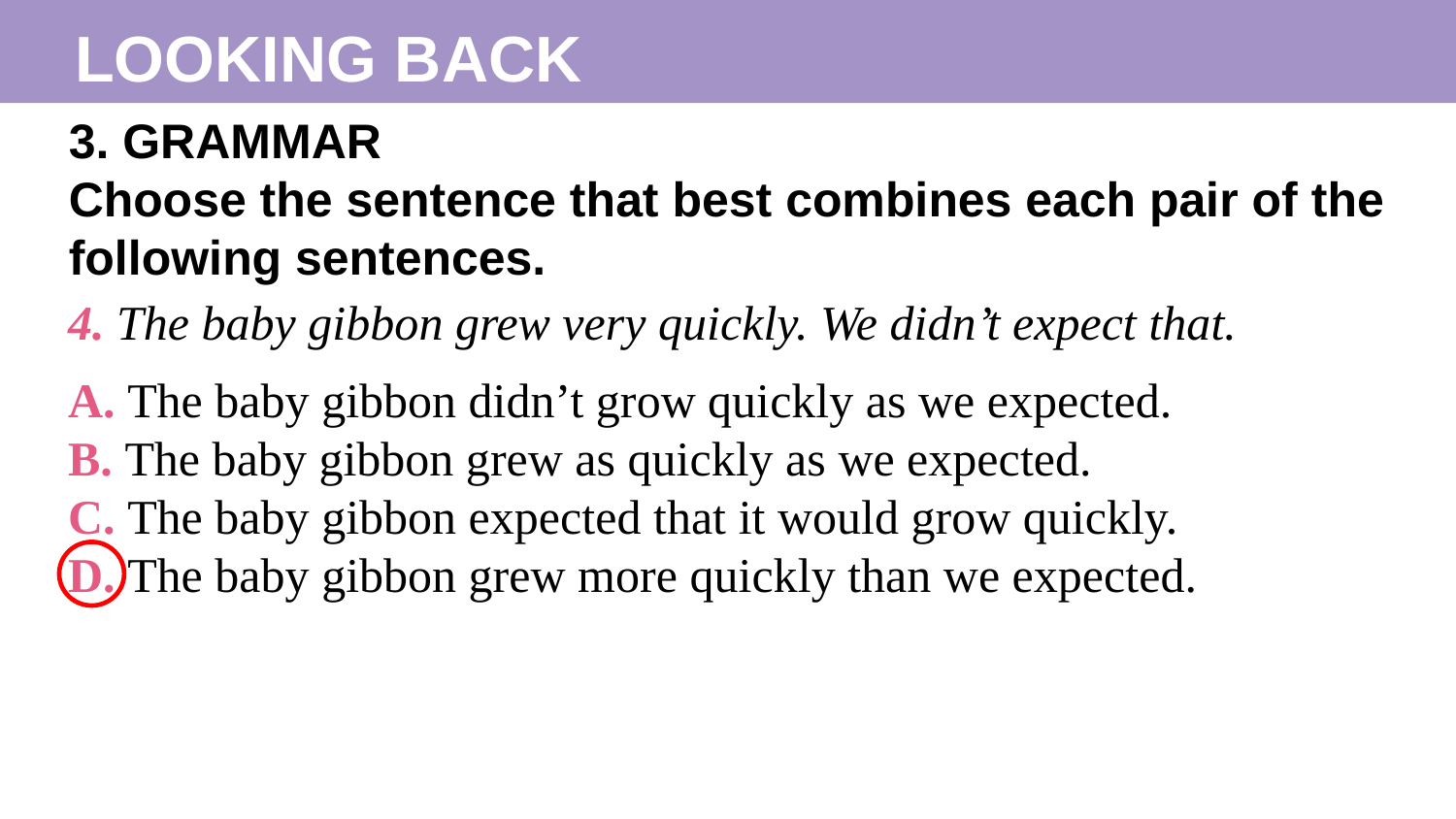

LOOKING BACK
3. GRAMMAR
Choose the sentence that best combines each pair of the following sentences.
4. The baby gibbon grew very quickly. We didn’t expect that.

A. The baby gibbon didn’t grow quickly as we expected.
B. The baby gibbon grew as quickly as we expected.
C. The baby gibbon expected that it would grow quickly.
D. The baby gibbon grew more quickly than we expected.